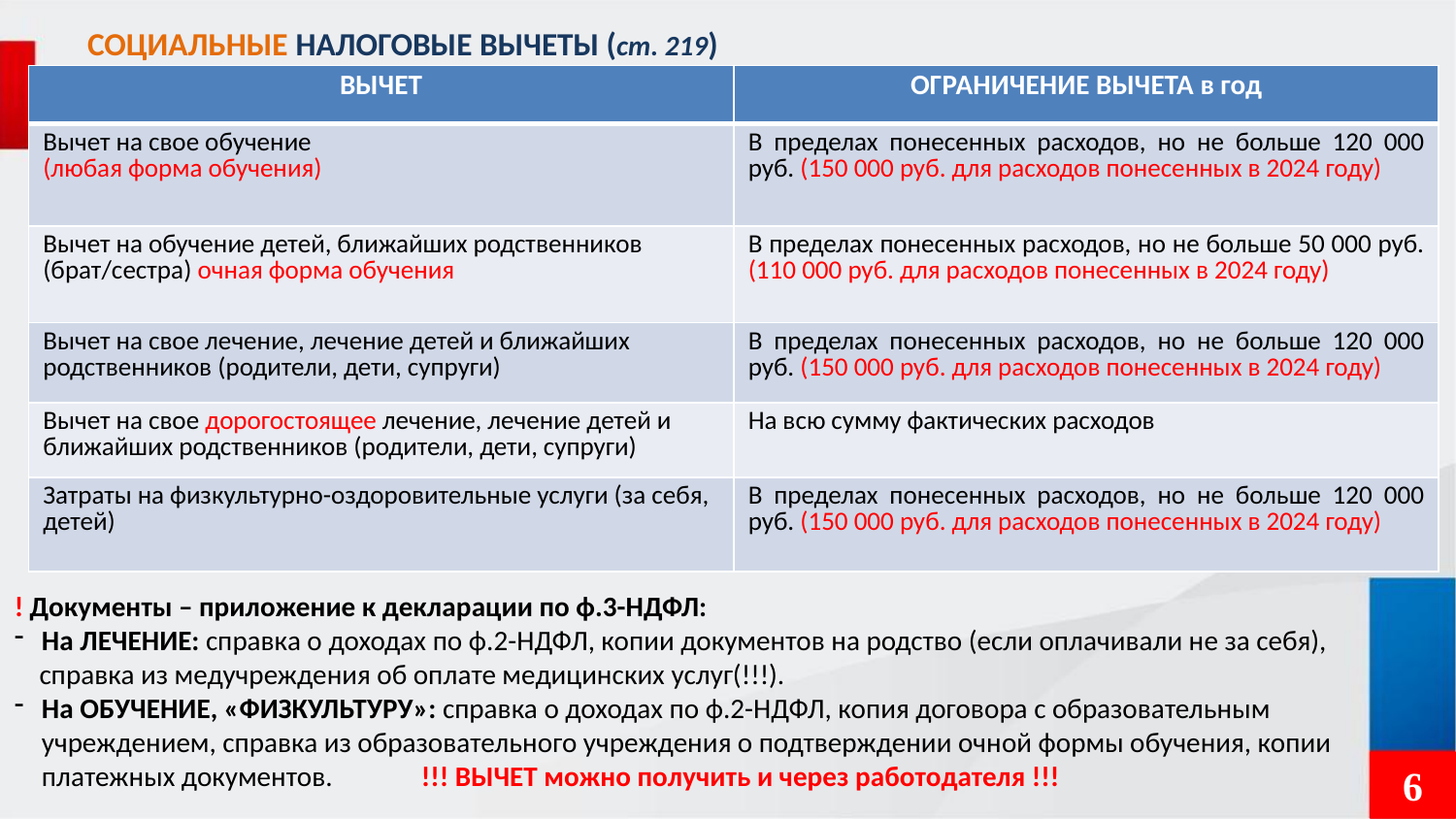

# СОЦИАЛЬНЫЕ НАЛОГОВЫЕ ВЫЧЕТЫ (ст. 219)
| ВЫЧЕТ | ОГРАНИЧЕНИЕ ВЫЧЕТА в год |
| --- | --- |
| Вычет на свое обучение (любая форма обучения) | В пределах понесенных расходов, но не больше 120 000 руб. (150 000 руб. для расходов понесенных в 2024 году) |
| Вычет на обучение детей, ближайших родственников (брат/сестра) очная форма обучения | В пределах понесенных расходов, но не больше 50 000 руб. (110 000 руб. для расходов понесенных в 2024 году) |
| Вычет на свое лечение, лечение детей и ближайших родственников (родители, дети, супруги) | В пределах понесенных расходов, но не больше 120 000 руб. (150 000 руб. для расходов понесенных в 2024 году) |
| Вычет на свое дорогостоящее лечение, лечение детей и ближайших родственников (родители, дети, супруги) | На всю сумму фактических расходов |
| Затраты на физкультурно-оздоровительные услуги (за себя, детей) | В пределах понесенных расходов, но не больше 120 000 руб. (150 000 руб. для расходов понесенных в 2024 году) |
! Документы – приложение к декларации по ф.3-НДФЛ:
На ЛЕЧЕНИЕ: справка о доходах по ф.2-НДФЛ, копии документов на родство (если оплачивали не за себя),
    справка из медучреждения об оплате медицинских услуг(!!!).
На ОБУЧЕНИЕ, «ФИЗКУЛЬТУРУ»: справка о доходах по ф.2-НДФЛ, копия договора с образовательным учреждением, справка из образовательного учреждения о подтверждении очной формы обучения, копии платежных документов.              !!! ВЫЧЕТ можно получить и через работодателя !!!
6